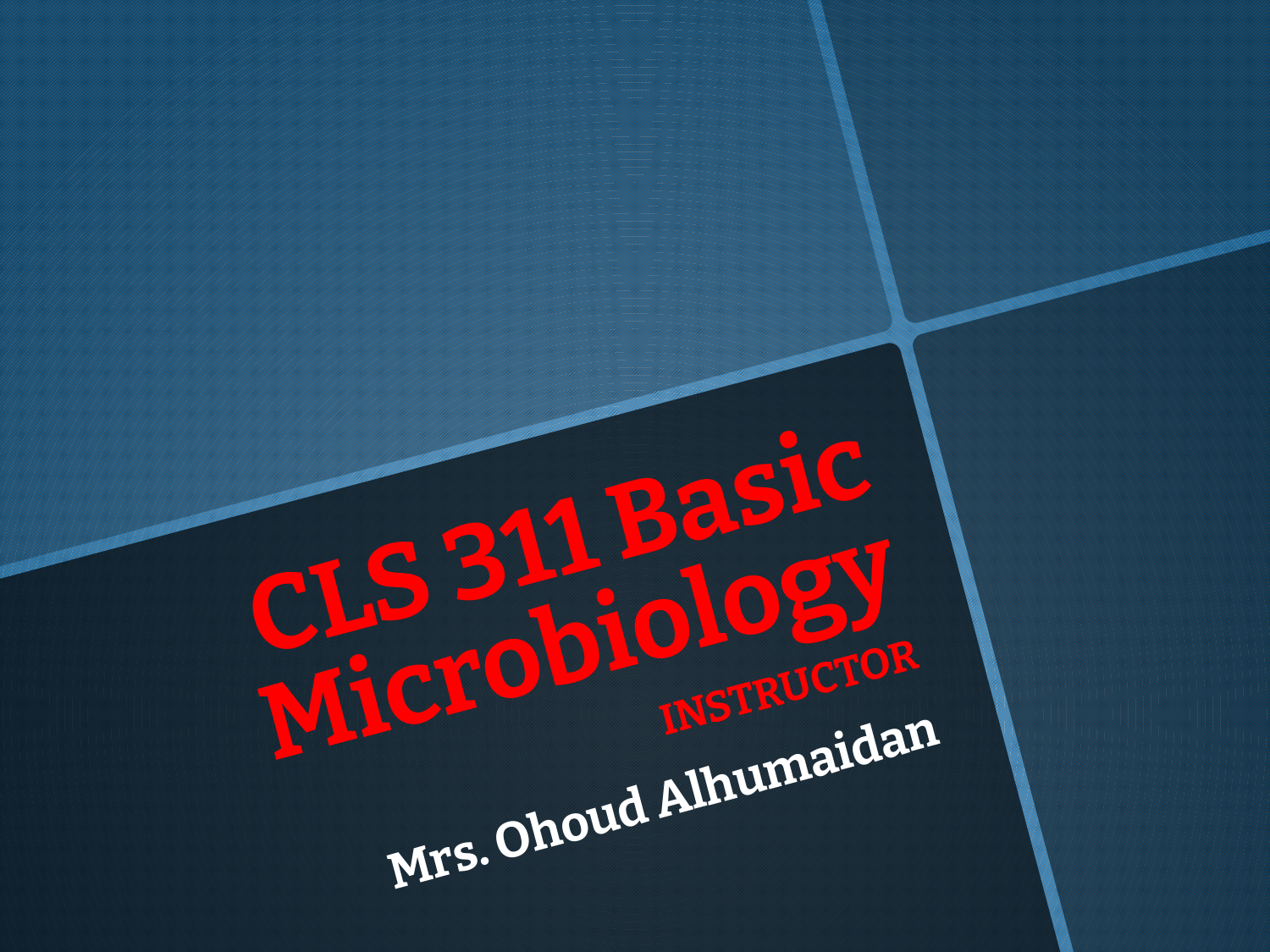

# CLS 311 Basic Microbiology
INSTRUCTOR
  Mrs. Ohoud Alhumaidan